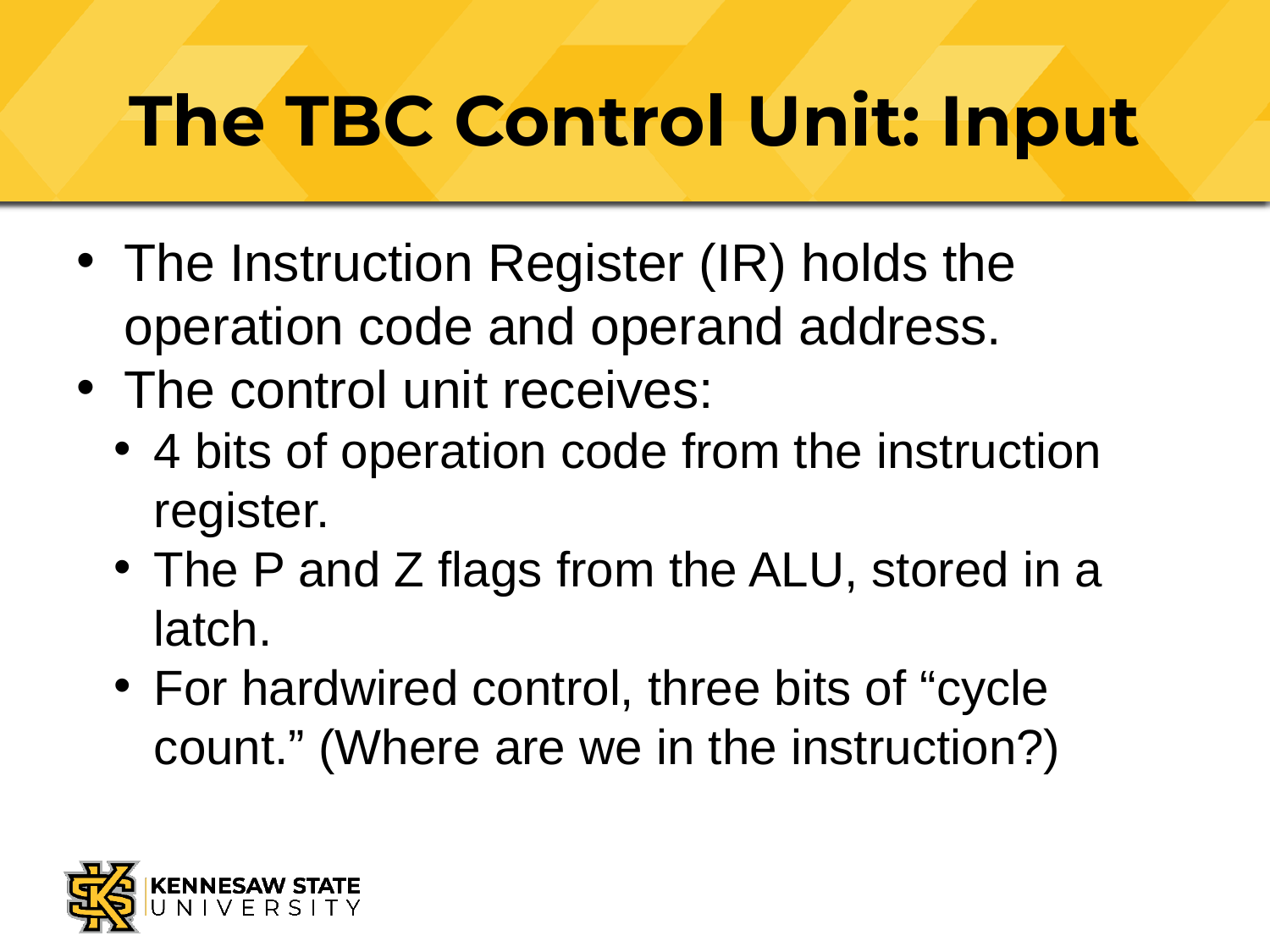

# The TBC Control Unit: Input
The Instruction Register (IR) holds the operation code and operand address.
The control unit receives:
4 bits of operation code from the instruction register.
The P and Z flags from the ALU, stored in a latch.
For hardwired control, three bits of “cycle count.” (Where are we in the instruction?)